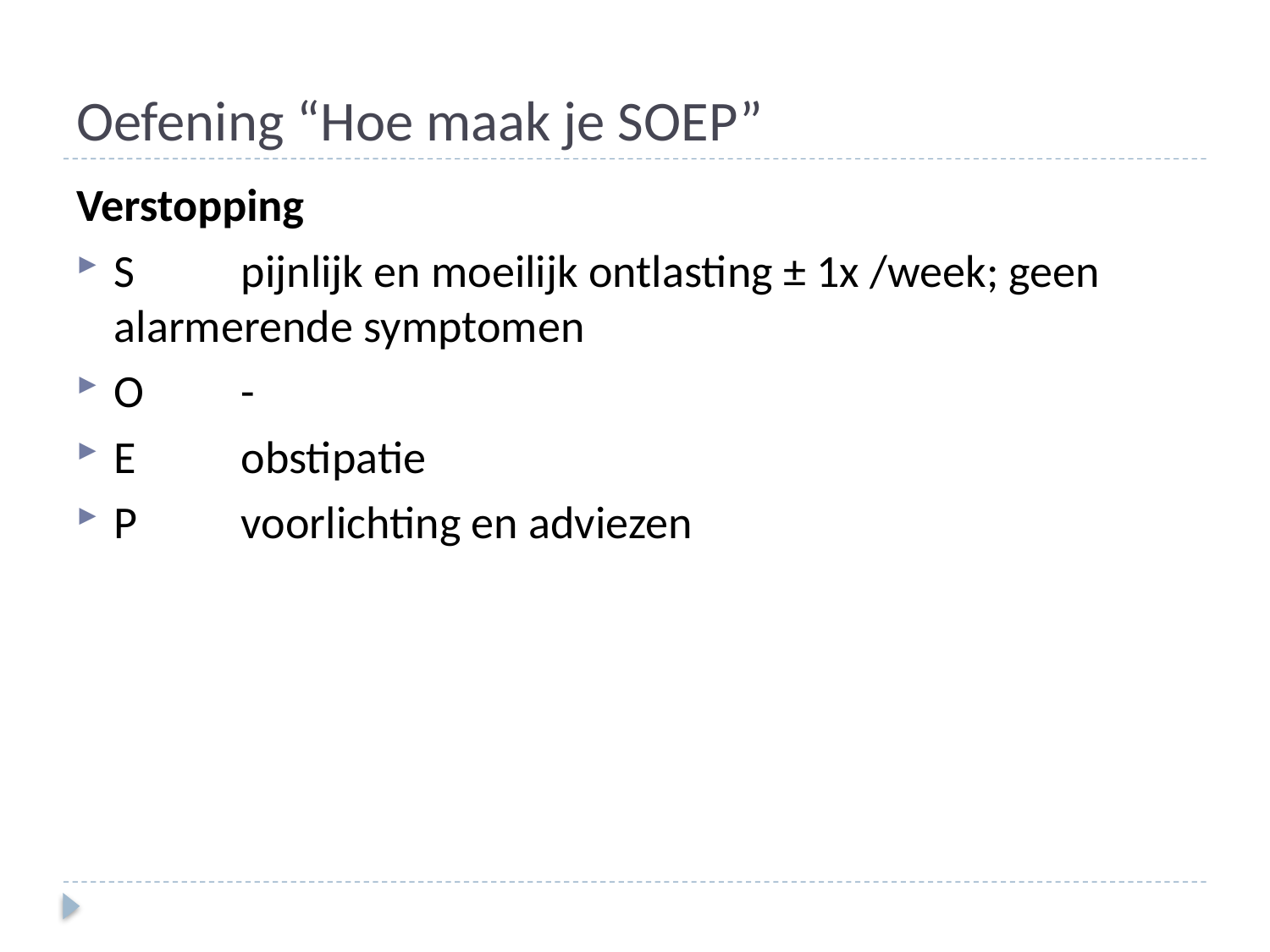

# Oefening “Hoe maak je SOEP”
Verstopping
S	pijnlijk en moeilijk ontlasting ± 1x /week; geen 	alarmerende symptomen
O	-
E	obstipatie
P 	voorlichting en adviezen